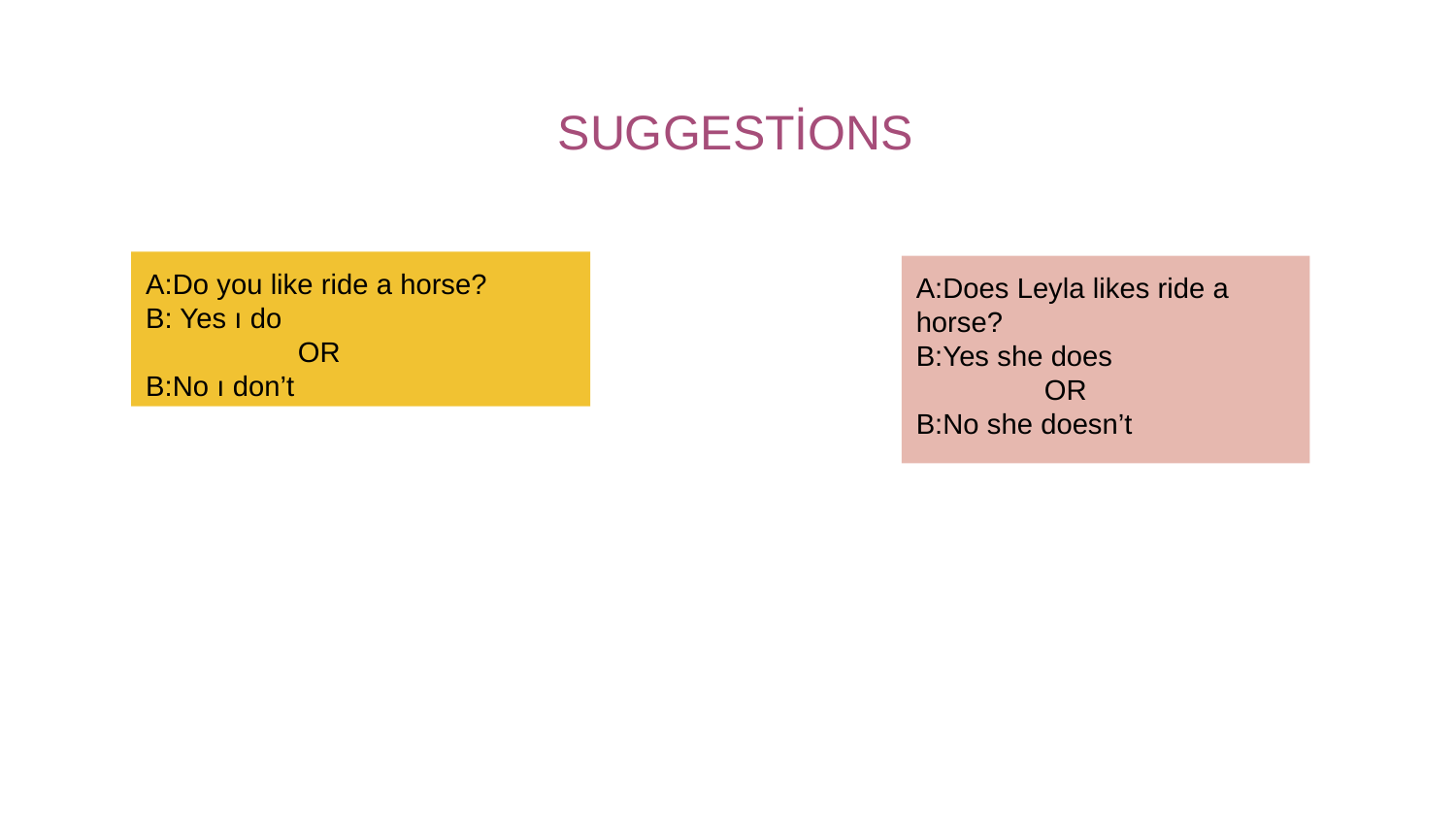

SUGGESTİONS
A:Do you like ride a horse?
B: Yes ı do
                   OR
B:No ı don’t
A:Does Leyla likes ride a horse?
B:Yes she does
                OR
B:No she doesn’t